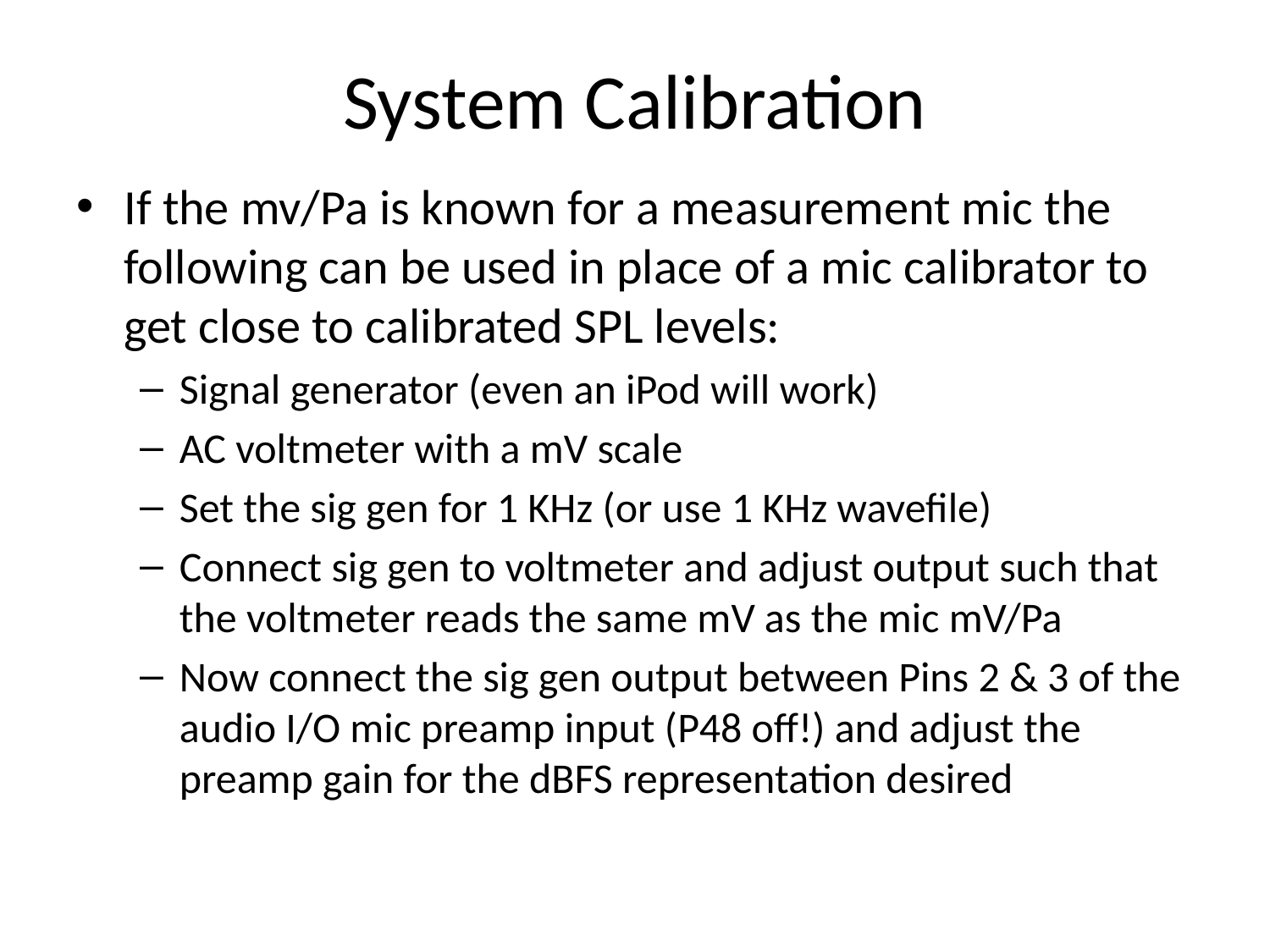

# System Calibration
If the mv/Pa is known for a measurement mic the following can be used in place of a mic calibrator to get close to calibrated SPL levels:
Signal generator (even an iPod will work)
AC voltmeter with a mV scale
Set the sig gen for 1 KHz (or use 1 KHz wavefile)
Connect sig gen to voltmeter and adjust output such that the voltmeter reads the same mV as the mic mV/Pa
Now connect the sig gen output between Pins 2 & 3 of the audio I/O mic preamp input (P48 off!) and adjust the preamp gain for the dBFS representation desired